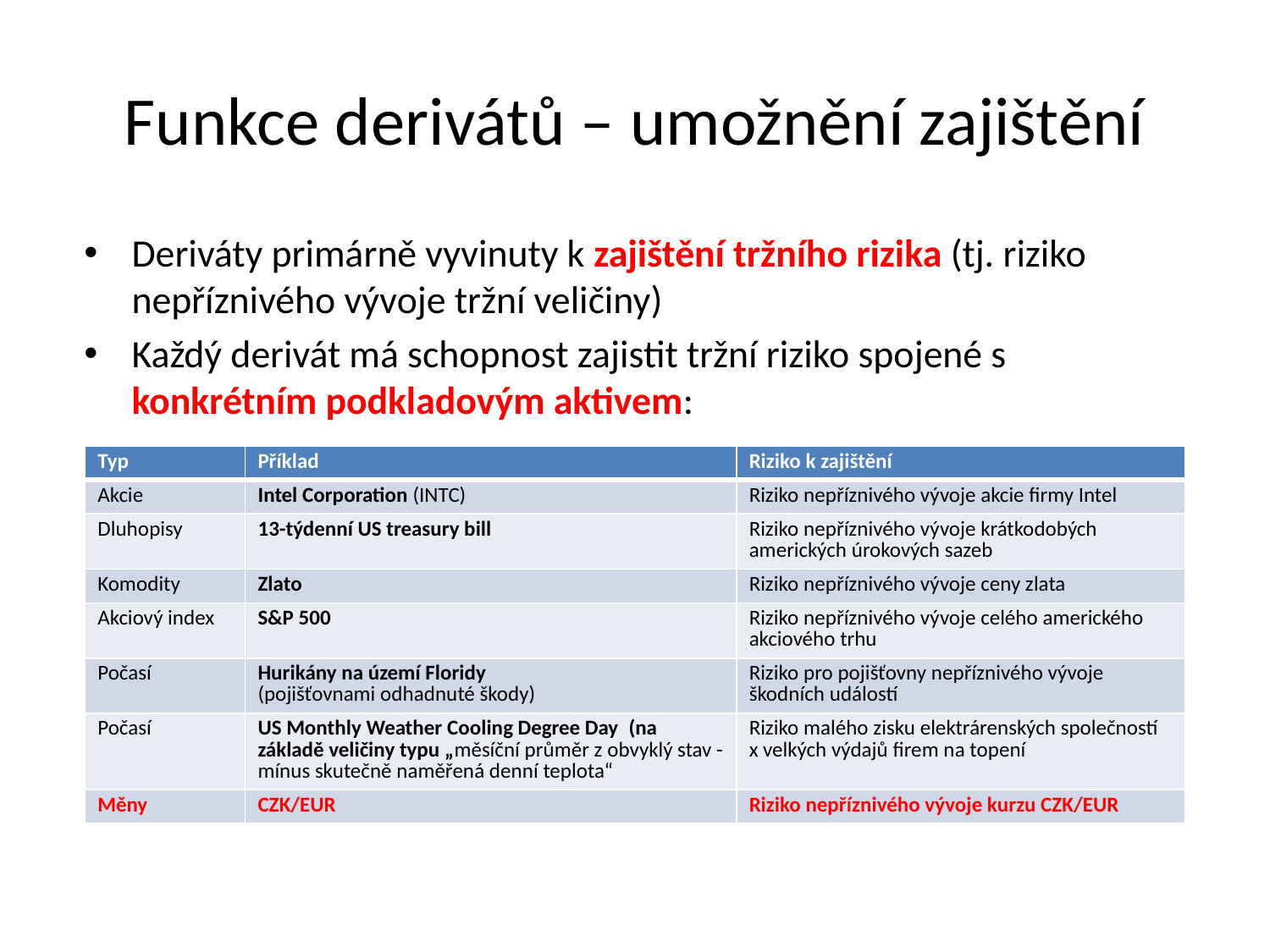

# Funkce derivátů – umožnění zajištění
Deriváty primárně vyvinuty k zajištění tržního rizika (tj. riziko nepříznivého vývoje tržní veličiny)
Každý derivát má schopnost zajistit tržní riziko spojené s konkrétním podkladovým aktivem:

| Typ | Příklad | Riziko k zajištění |
| --- | --- | --- |
| Akcie | Intel Corporation (INTC) | Riziko nepříznivého vývoje akcie firmy Intel |
| Dluhopisy | 13-týdenní US treasury bill | Riziko nepříznivého vývoje krátkodobých amerických úrokových sazeb |
| Komodity | Zlato | Riziko nepříznivého vývoje ceny zlata |
| Akciový index | S&P 500 | Riziko nepříznivého vývoje celého amerického akciového trhu |
| Počasí | Hurikány na území Floridy (pojišťovnami odhadnuté škody) | Riziko pro pojišťovny nepříznivého vývoje škodních událostí |
| Počasí | US Monthly Weather Cooling Degree Day (na základě veličiny typu „měsíční průměr z obvyklý stav - mínus skutečně naměřená denní teplota“ | Riziko malého zisku elektrárenských společností x velkých výdajů firem na topení |
| Měny | CZK/EUR | Riziko nepříznivého vývoje kurzu CZK/EUR |